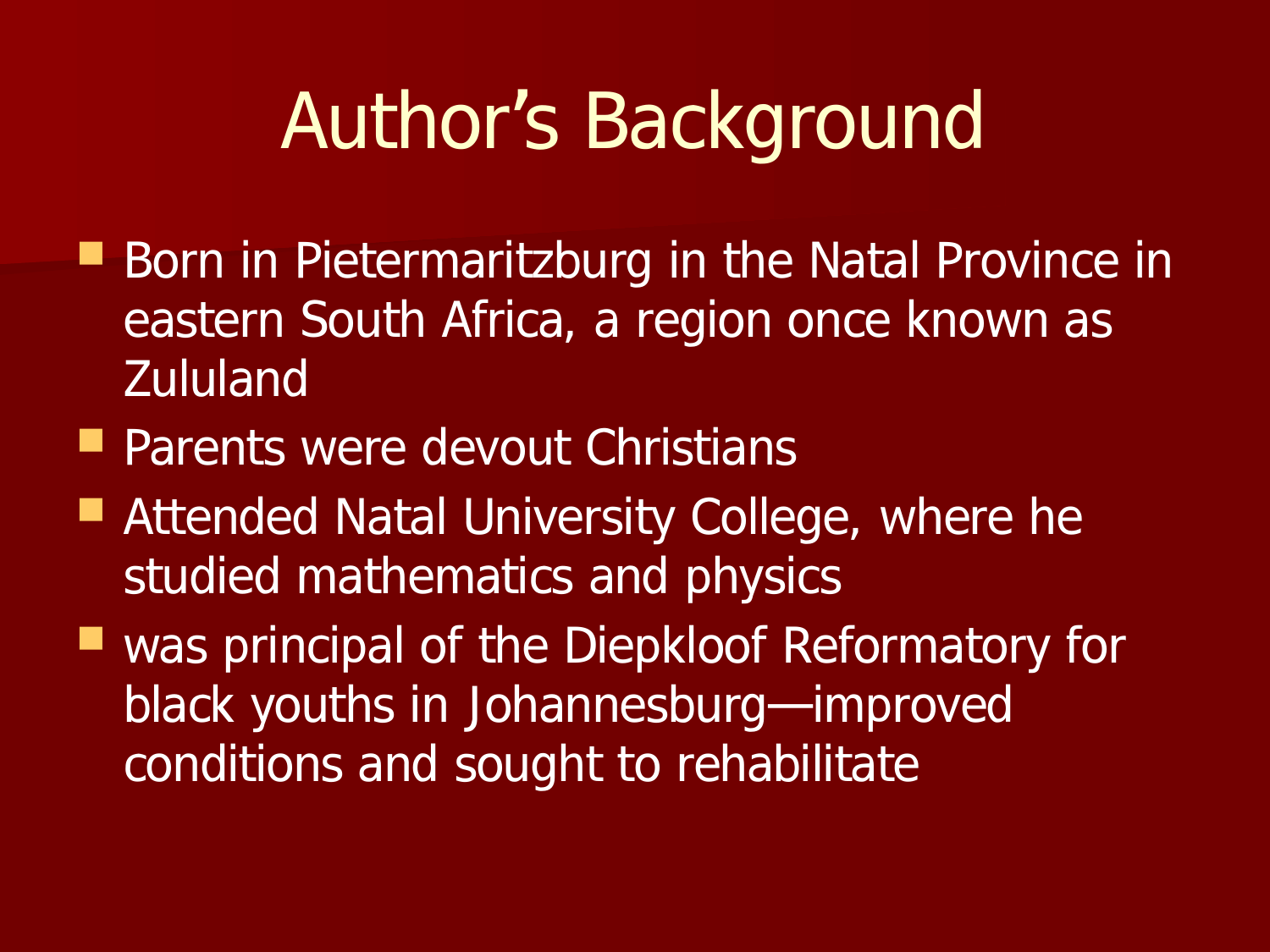

# Author’s Background
Born in Pietermaritzburg in the Natal Province in eastern South Africa, a region once known as Zululand
Parents were devout Christians
Attended Natal University College, where he studied mathematics and physics
was principal of the Diepkloof Reformatory for black youths in Johannesburg—improved conditions and sought to rehabilitate